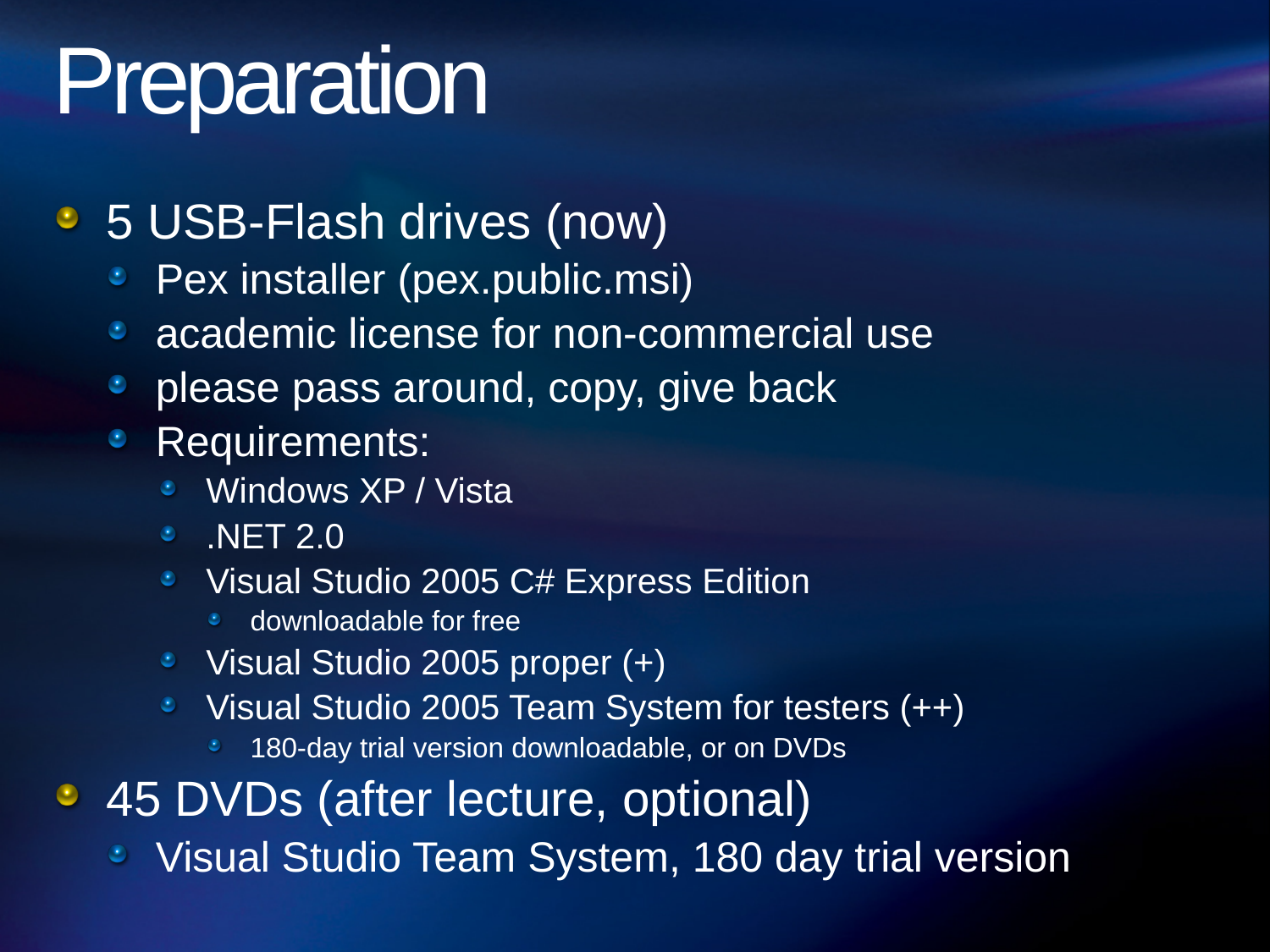

# Preparation
5 USB-Flash drives (now)
Pex installer (pex.public.msi)
academic license for non-commercial use
please pass around, copy, give back
Requirements:
Windows XP / Vista
.NET 2.0
Visual Studio 2005 C# Express Edition
downloadable for free
Visual Studio 2005 proper (+)
Visual Studio 2005 Team System for testers (++)
180-day trial version downloadable, or on DVDs
45 DVDs (after lecture, optional)
Visual Studio Team System, 180 day trial version